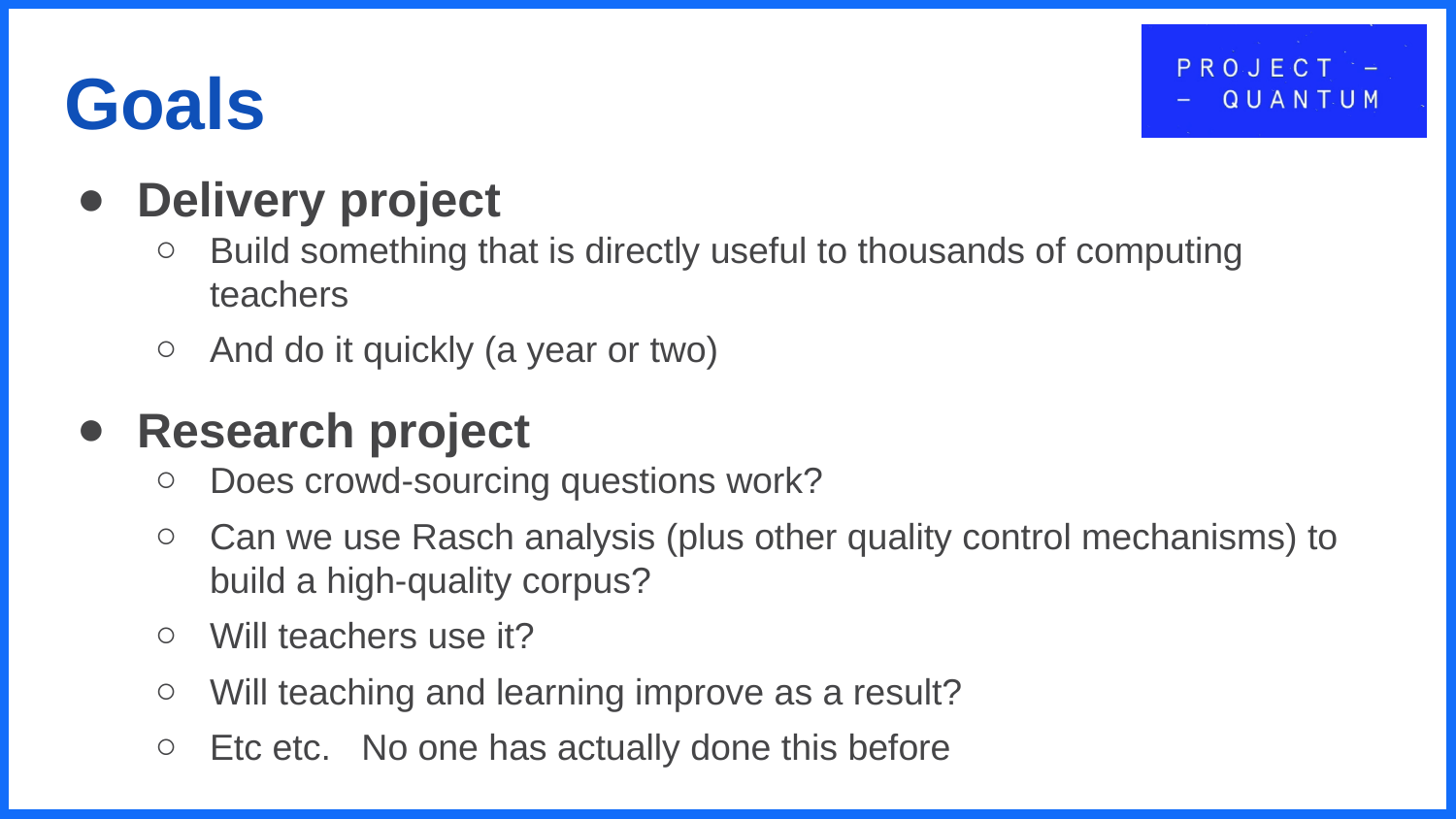

# Goals
Delivery project
Build something that is directly useful to thousands of computing teachers
And do it quickly (a year or two)
Research project
Does crowd-sourcing questions work?
Can we use Rasch analysis (plus other quality control mechanisms) to build a high-quality corpus?
Will teachers use it?
Will teaching and learning improve as a result?
Etc etc.   No one has actually done this before